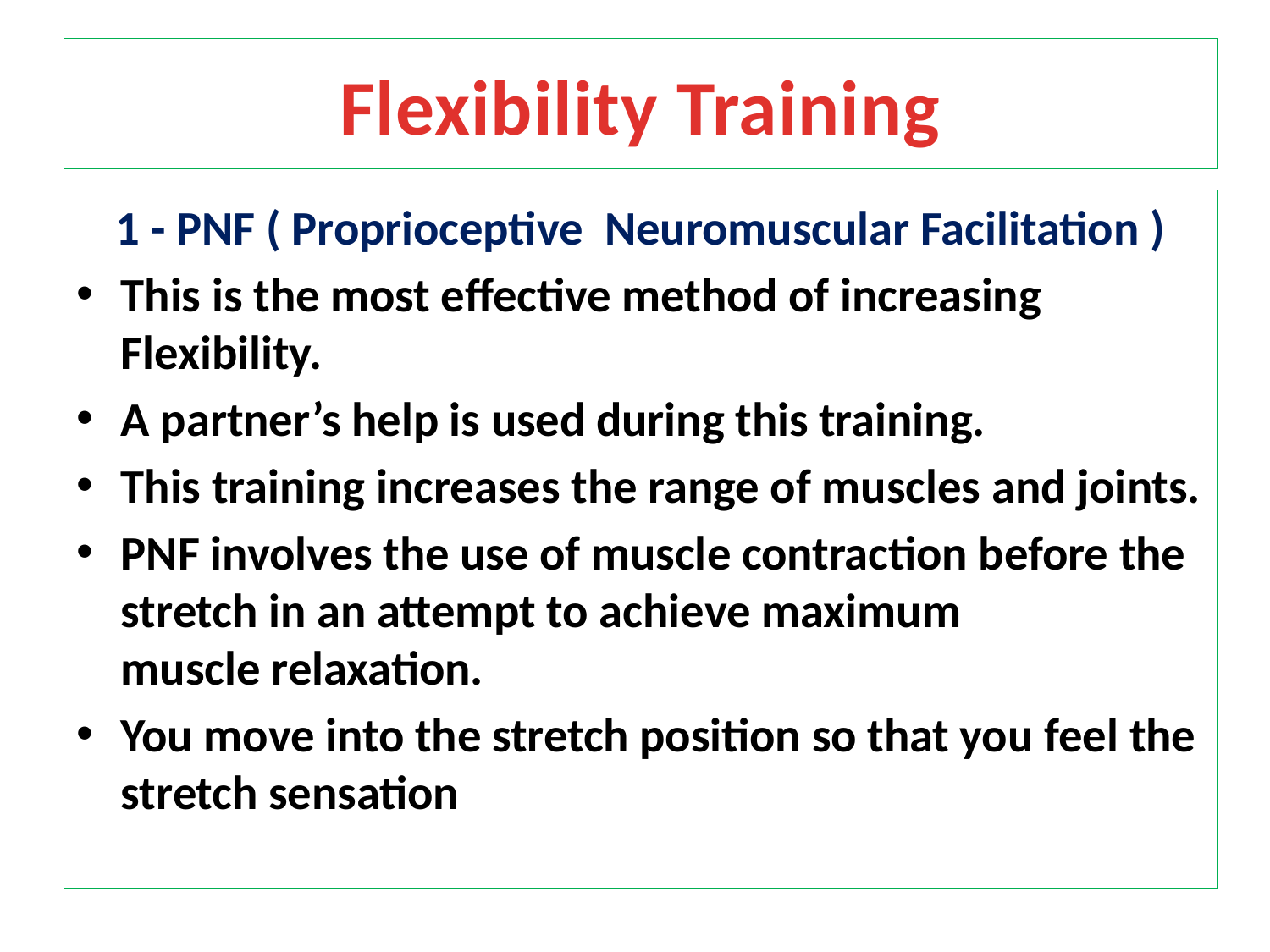

# Flexibility Training
1 - PNF ( Proprioceptive  Neuromuscular Facilitation )
This is the most effective method of increasing Flexibility.
A partner’s help is used during this training.
This training increases the range of muscles and joints.
PNF involves the use of muscle contraction before the stretch in an attempt to achieve maximum muscle relaxation.
You move into the stretch position so that you feel the stretch sensation